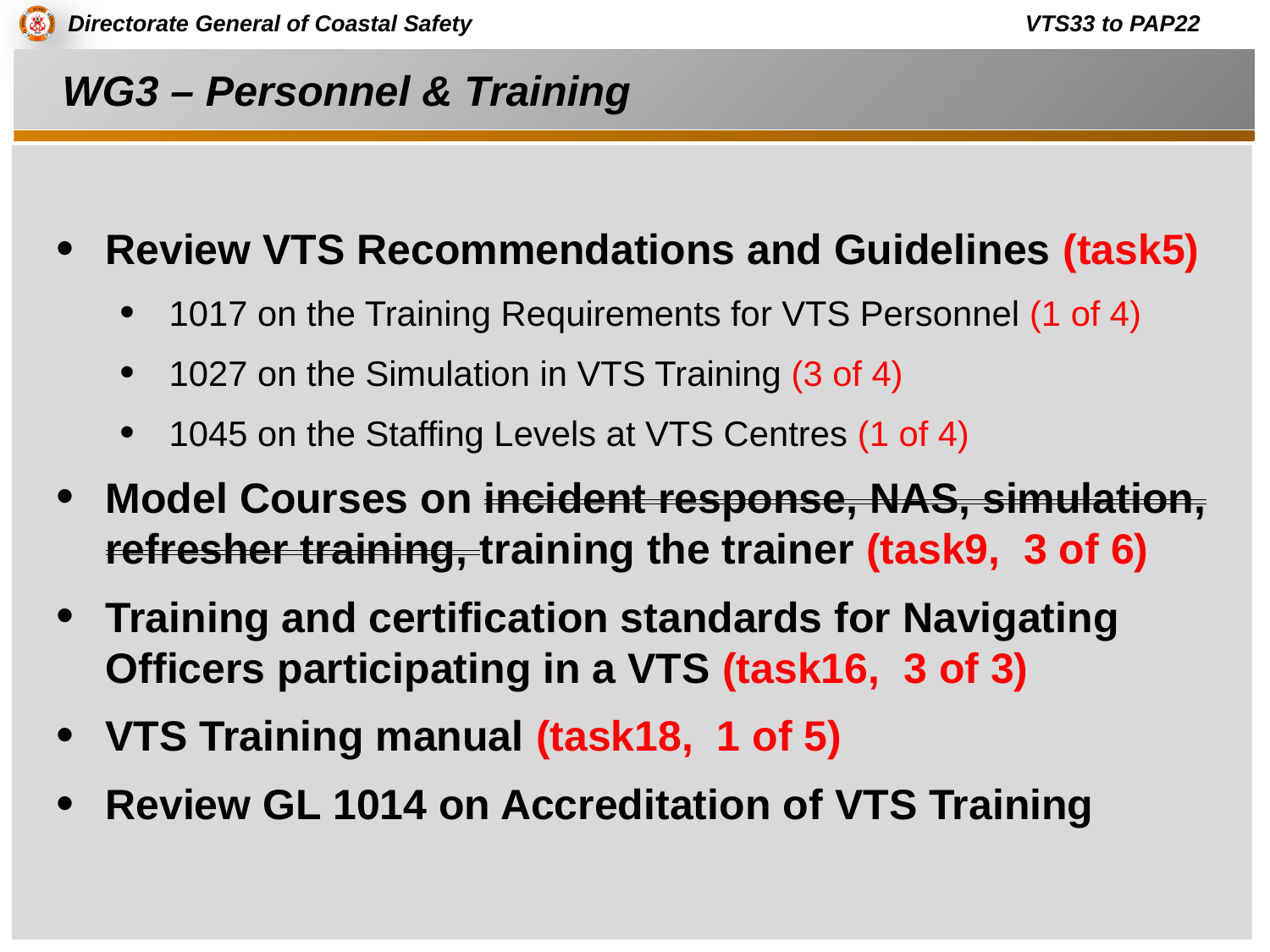

# WG3 – Personnel & Training
Review VTS Recommendations and Guidelines (task5)
1017 on the Training Requirements for VTS Personnel (1 of 4)
1027 on the Simulation in VTS Training (3 of 4)
1045 on the Staffing Levels at VTS Centres (1 of 4)
Model Courses on incident response, NAS, simulation, refresher training, training the trainer (task9,  3 of 6)
Training and certification standards for Navigating Officers participating in a VTS (task16,  3 of 3)
VTS Training manual (task18,  1 of 5)
Review GL 1014 on Accreditation of VTS Training